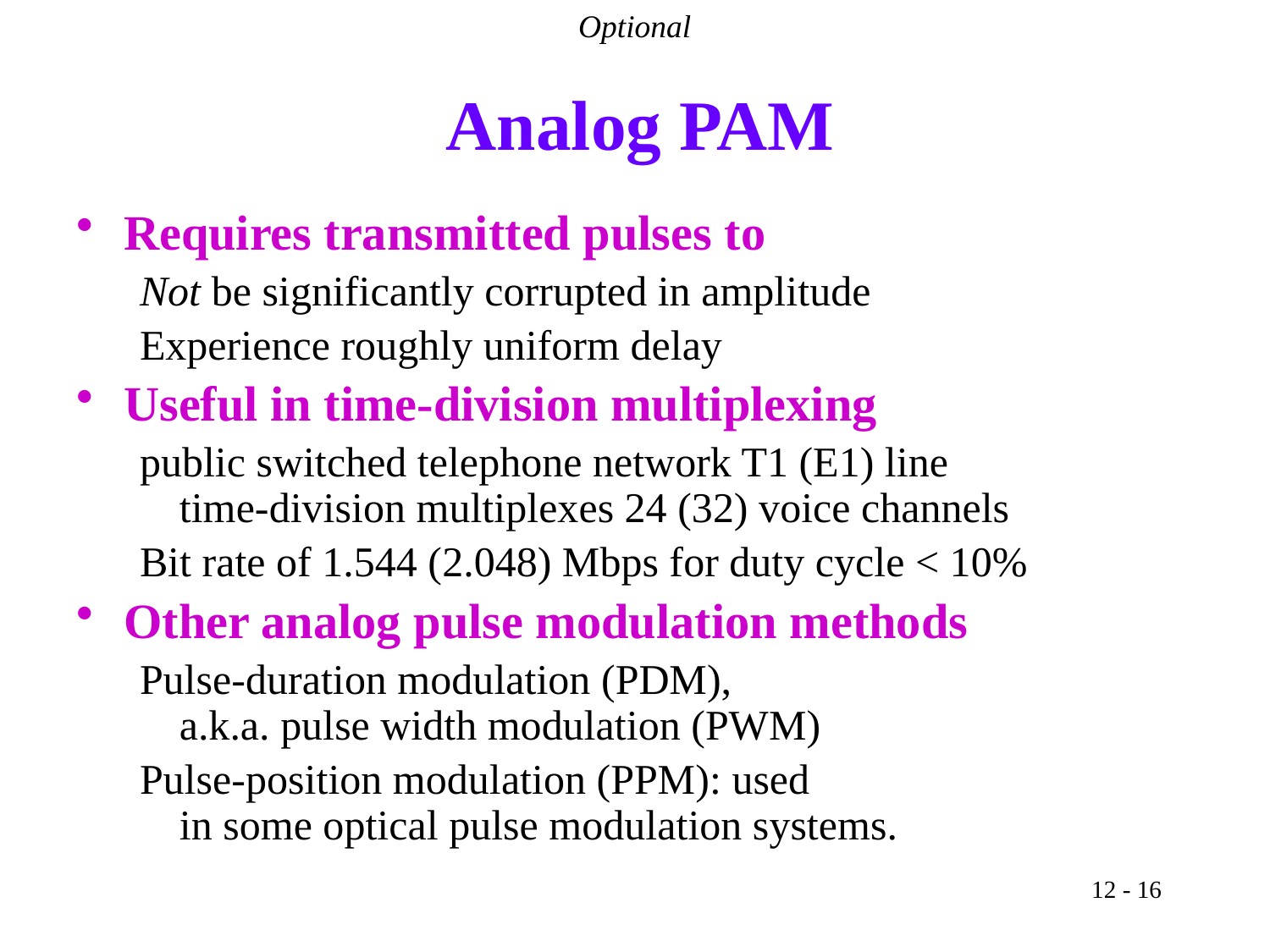

Optional
# Analog PAM
Requires transmitted pulses to
Not be significantly corrupted in amplitude
Experience roughly uniform delay
Useful in time-division multiplexing
public switched telephone network T1 (E1) line
time-division multiplexes 24 (32) voice channels
Bit rate of 1.544 (2.048) Mbps for duty cycle < 10%
Other analog pulse modulation methods
Pulse-duration modulation (PDM),
a.k.a. pulse width modulation (PWM)
Pulse-position modulation (PPM): used
in some optical pulse modulation systems.
12 - 16